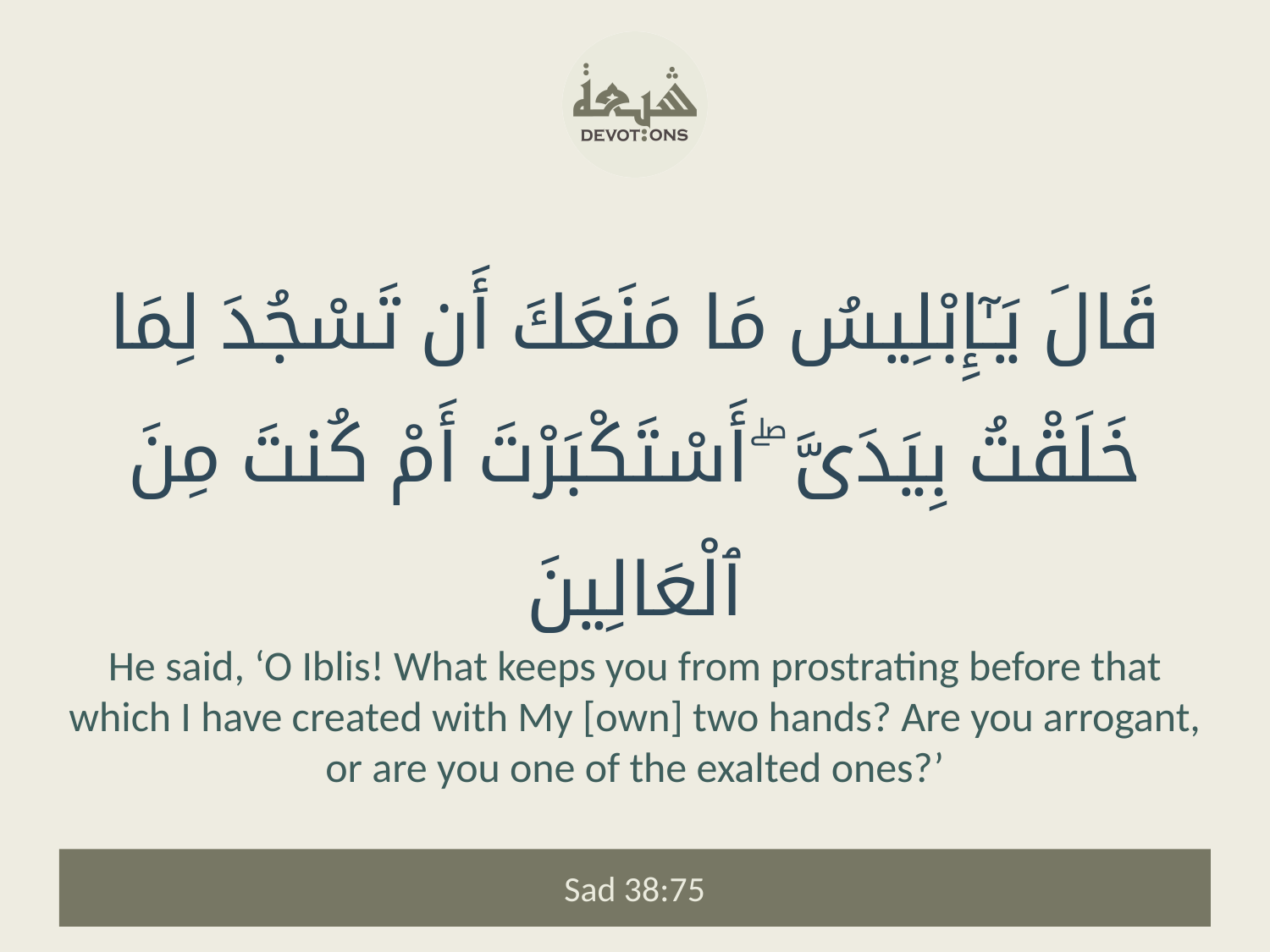

قَالَ يَـٰٓإِبْلِيسُ مَا مَنَعَكَ أَن تَسْجُدَ لِمَا خَلَقْتُ بِيَدَىَّ ۖ أَسْتَكْبَرْتَ أَمْ كُنتَ مِنَ ٱلْعَالِينَ
He said, ‘O Iblis! What keeps you from prostrating before that which I have created with My [own] two hands? Are you arrogant, or are you one of the exalted ones?’
Sad 38:75